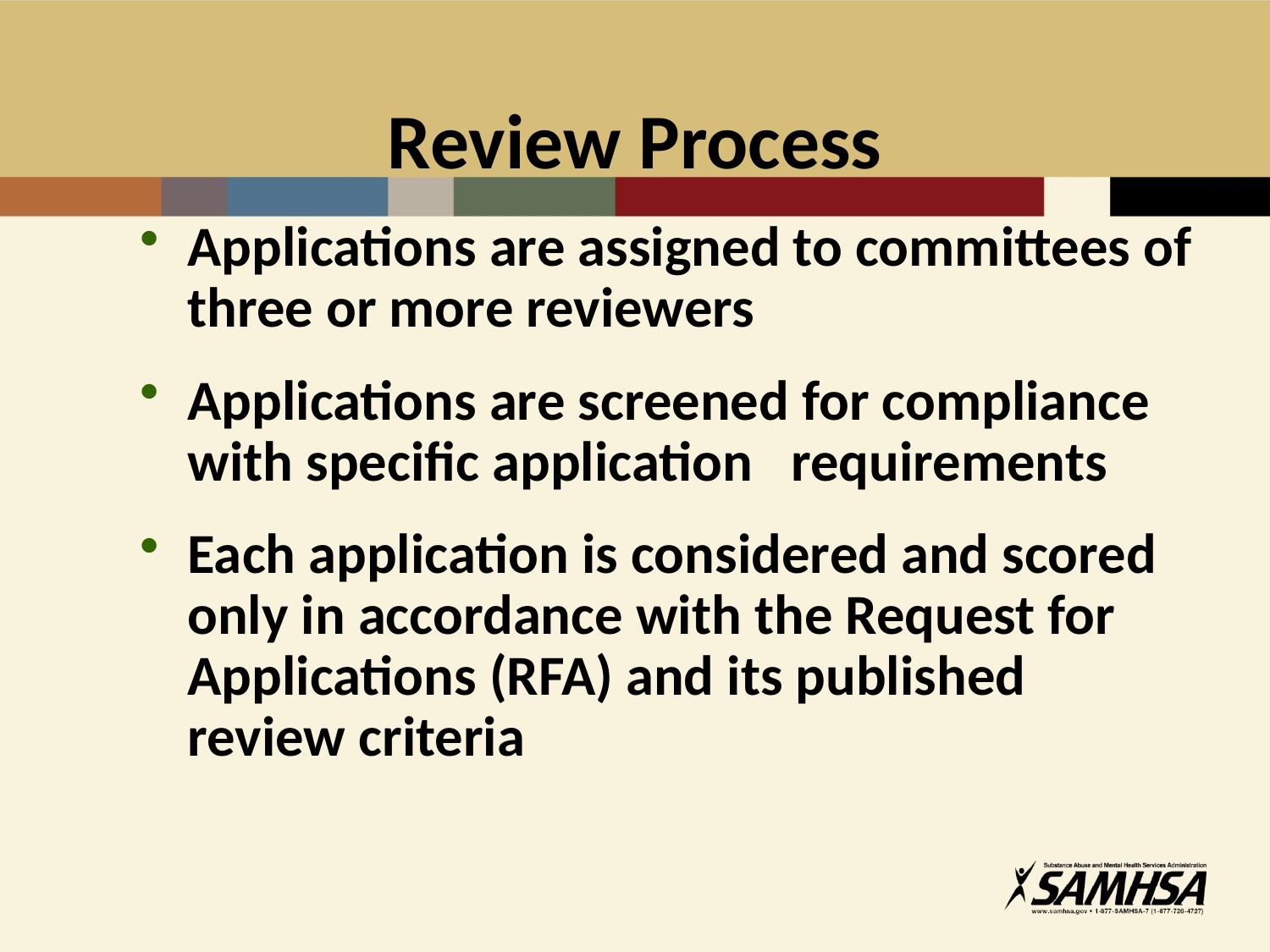

# Review Process
Applications are assigned to committees of three or more reviewers
Applications are screened for compliance with specific application   requirements
Each application is considered and scored only in accordance with the Request for Applications (RFA) and its published review criteria